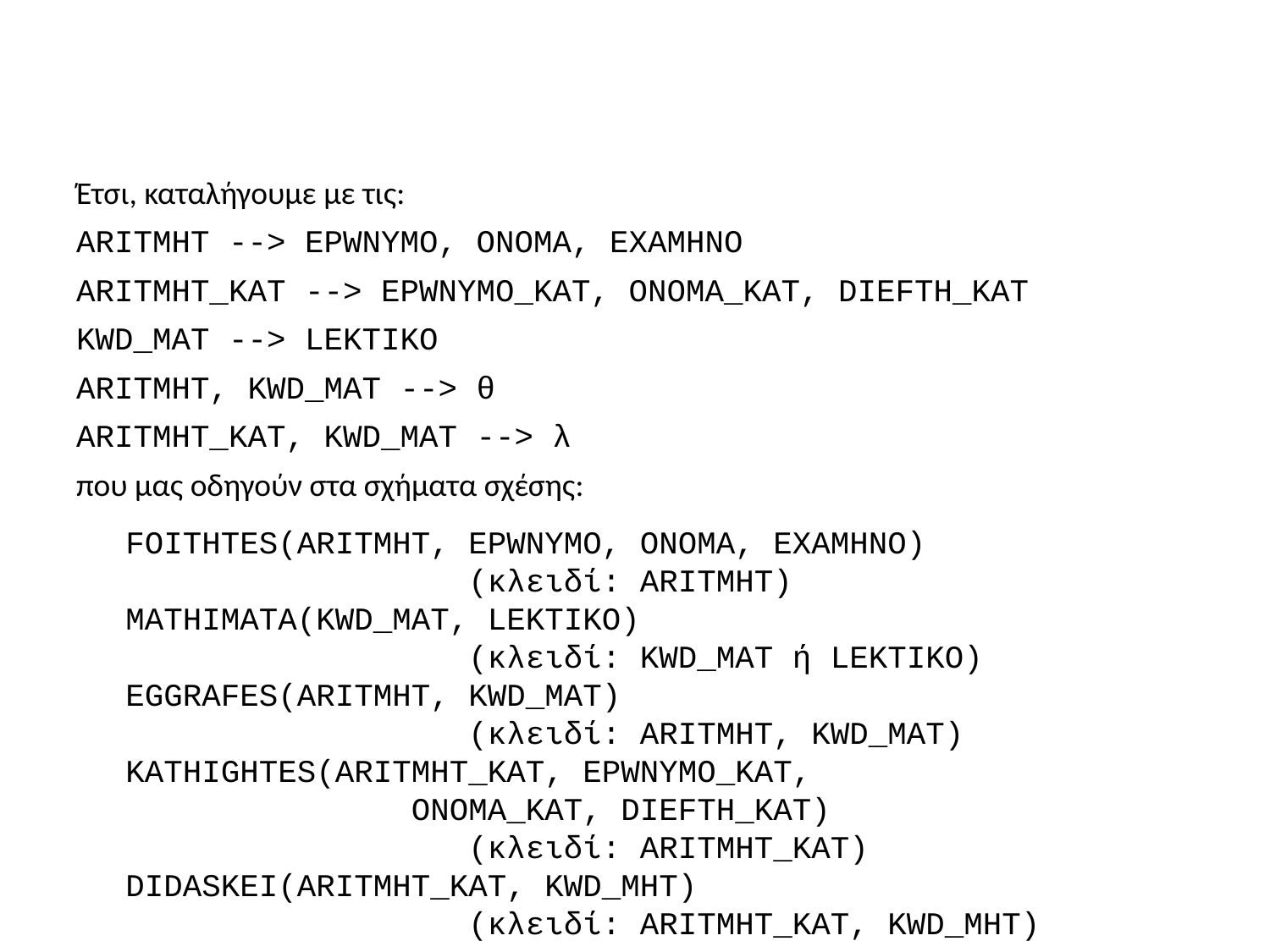

#
Έτσι, καταλήγουμε με τις:
ARITMHT --> EPWNYMO, ONOMA, EXAMHNO
ARITMHT_KAT --> EPWNYMO_KAT, ONOMA_KAT, DIEFTH_KAT
KWD_MAT --> LEKTIKO
ARITMHT, KWD_MAT --> θ
ARITMHT_ΚΑΤ, KWD_MAT --> λ
που μας οδηγούν στα σχήματα σχέσης:

FOITHTES(ARITMHT, EPWNYMO, ONOMA, EXAMHNO)
                  (κλειδί: ARITMHT)
MATHIMATA(KWD_MAT, LEKTIKO)
                  (κλειδί: KWD_MAT ή LEKTIKO)
EGGRAFES(ARITMHT, KWD_MAT)
                  (κλειδί: ARITMHT, KWD_MAT)
KATHIGHTES(ARITMHT_KAT, EPWNYMO_KAT,
               ONOMA_KAT, DIEFTH_KAT)
                  (κλειδί: ARITMHT_KAT)
DIDASKEI(ARITMHT_KAT, KWD_MHT)
                  (κλειδί: ARITMHT_KAT, KWD_MHT)